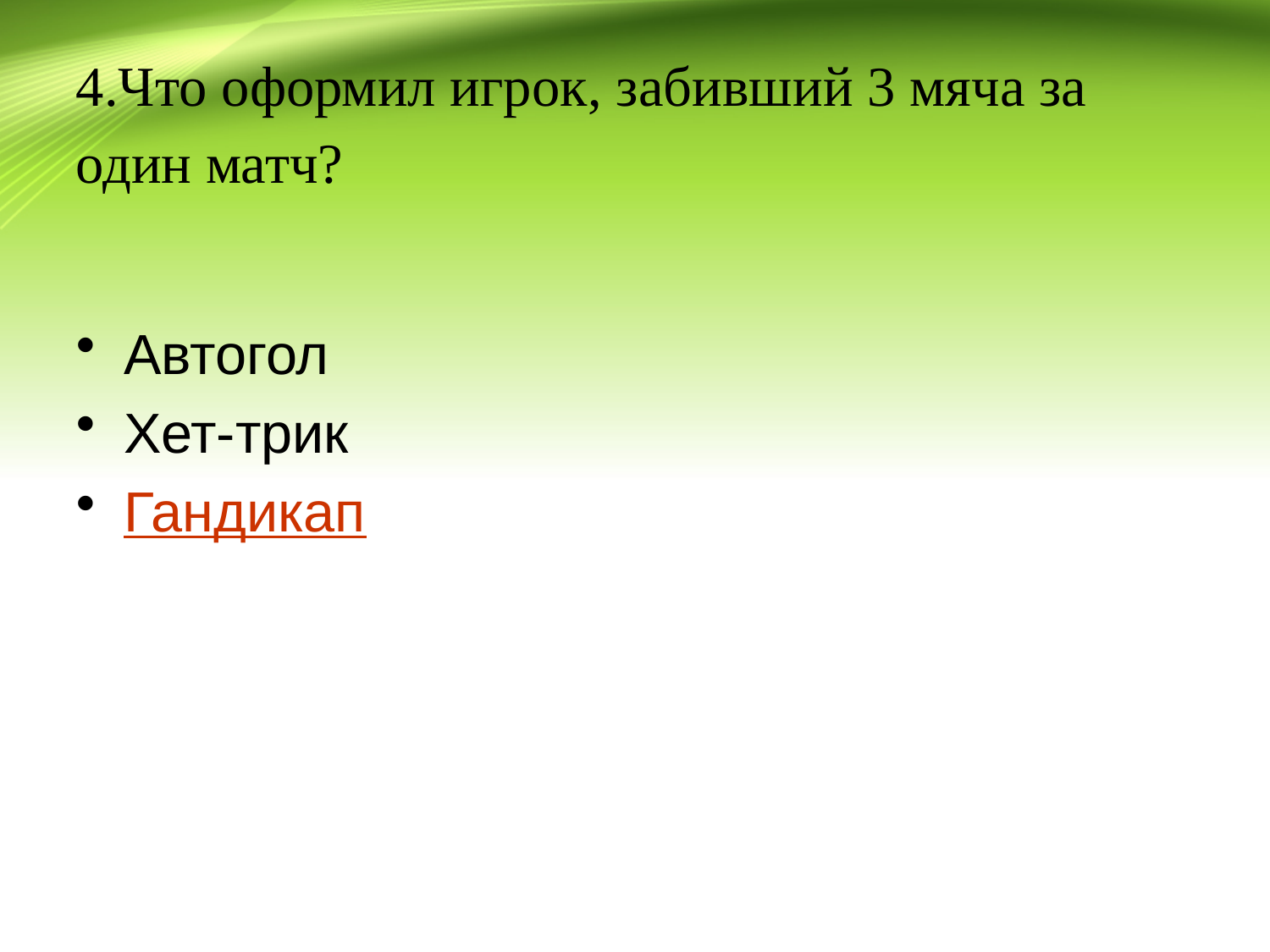

# 4.Что оформил игрок, забивший 3 мяча за один матч?
Автогол
Хет-трик
Гандикап